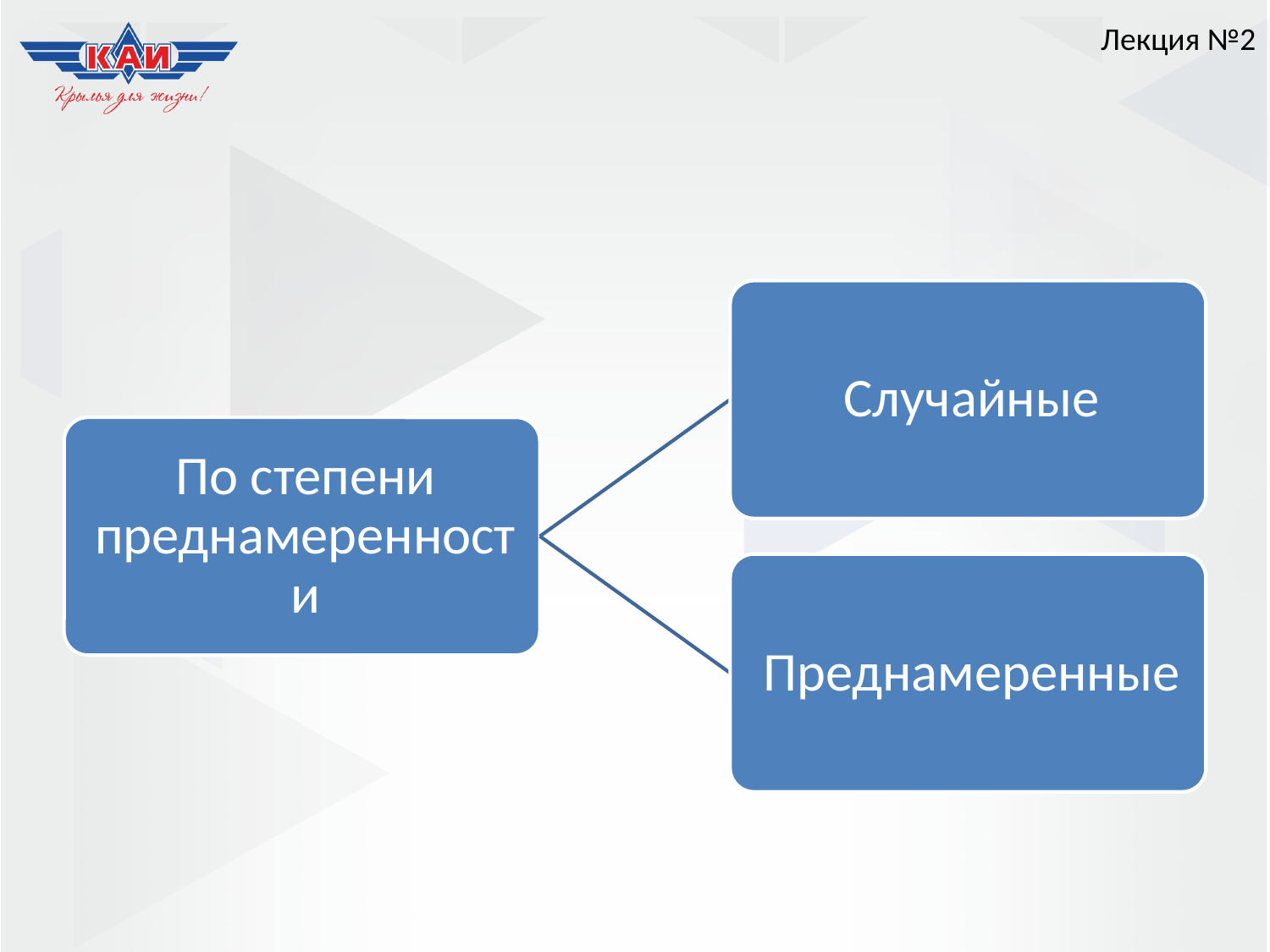

Лекция №2
#
По степени преднамеренности

Случайные

Преднамеренные